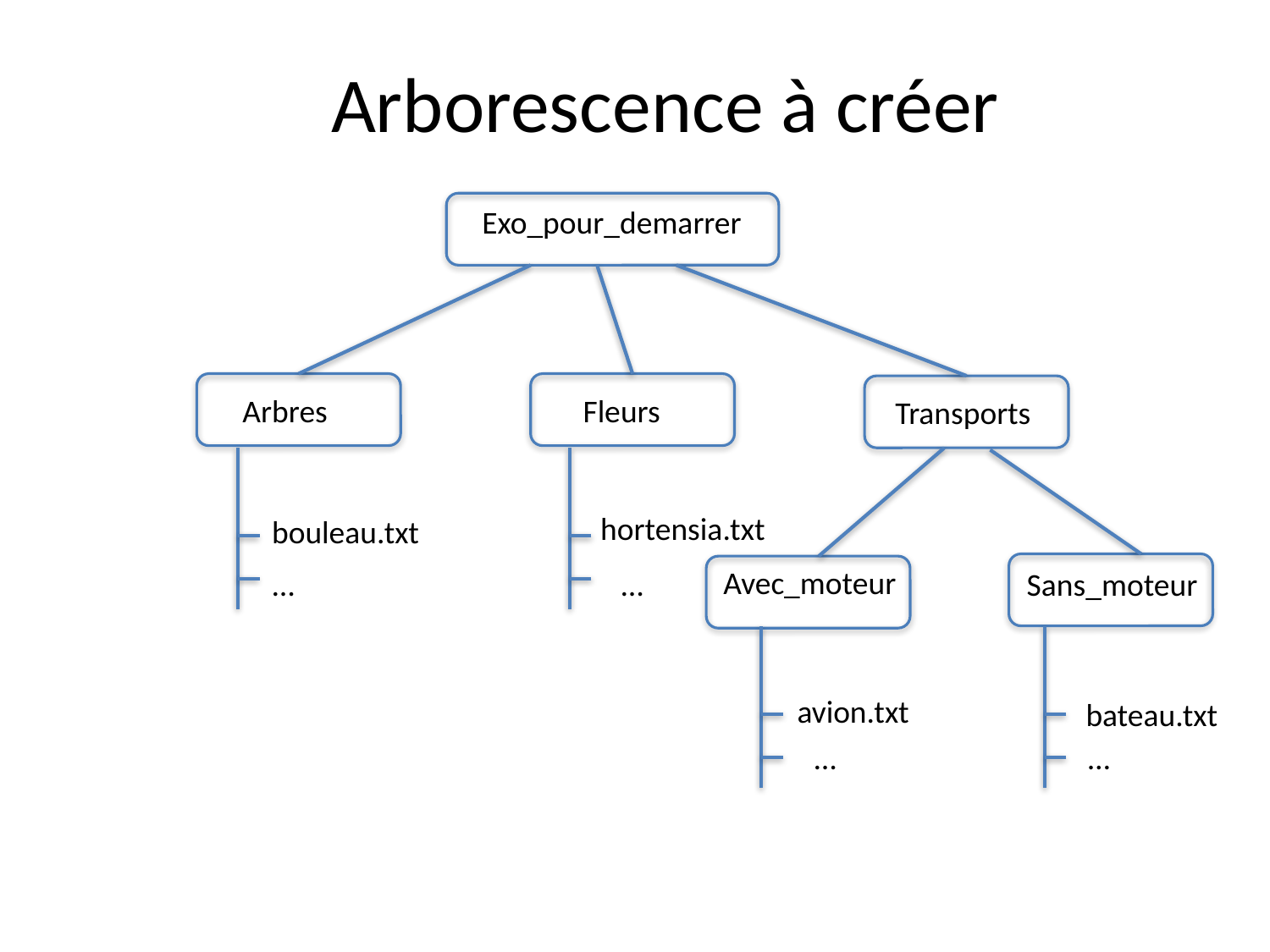

# Arborescence à créer

Exo_pour_demarrer

Arbres
Fleurs
Transports
hortensia.txt
bouleau.txt

Avec_moteur
…
Sans_moteur
…
avion.txt
bateau.txt
…
…